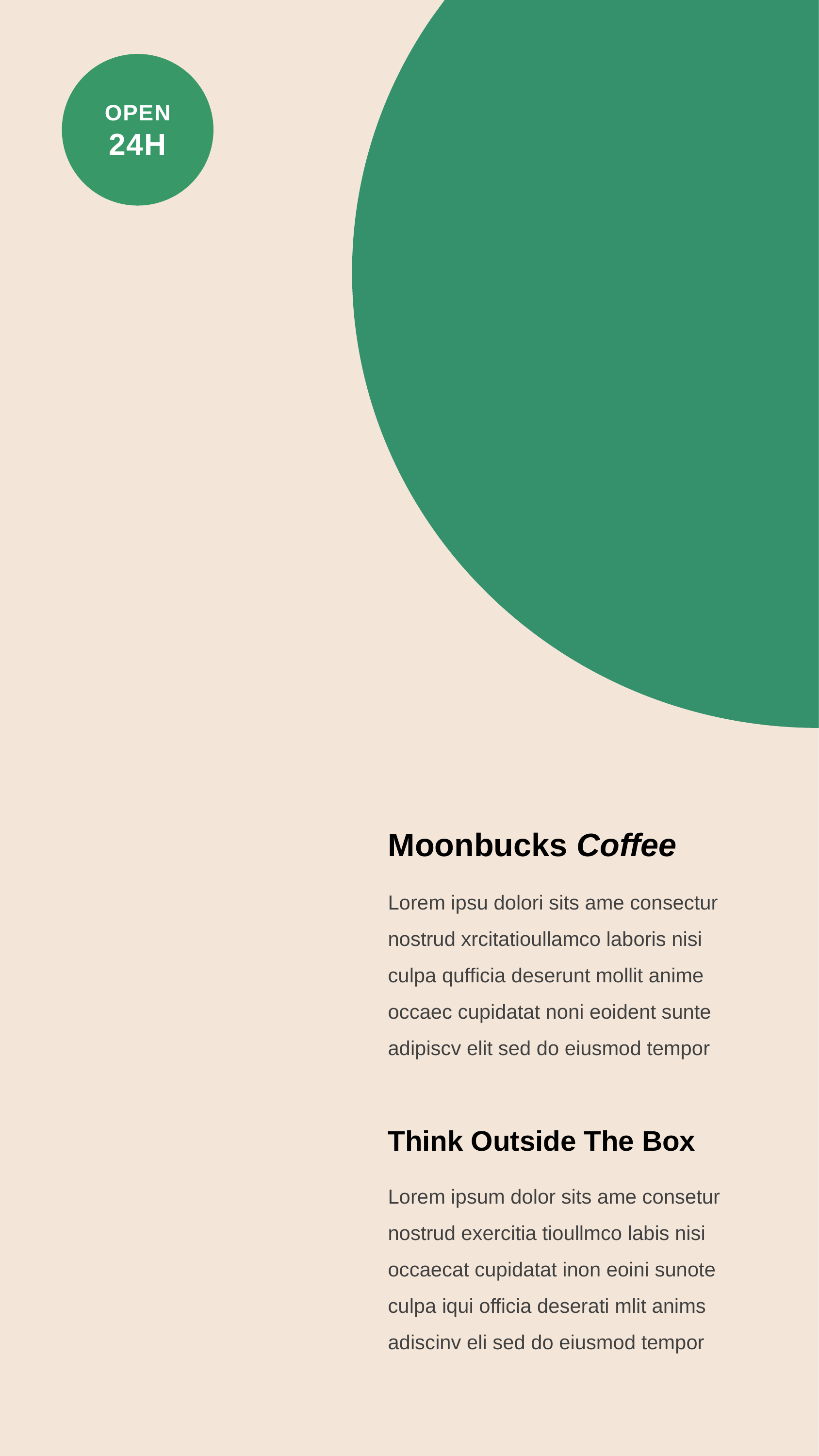

OPEN
24H

Moonbucks Coffee
Lorem ipsu dolori sits ame consectur nostrud xrcitatioullamco laboris nisi culpa qufficia deserunt mollit anime occaec cupidatat noni eoident sunte  adipiscv elit sed do eiusmod tempor
Think Outside The Box
Lorem ipsum dolor sits ame consetur nostrud exercitia tioullmco labis nisi occaecat cupidatat inon eoini sunote culpa iqui officia deserati mlit anims adiscinv eli sed do eiusmod tempor